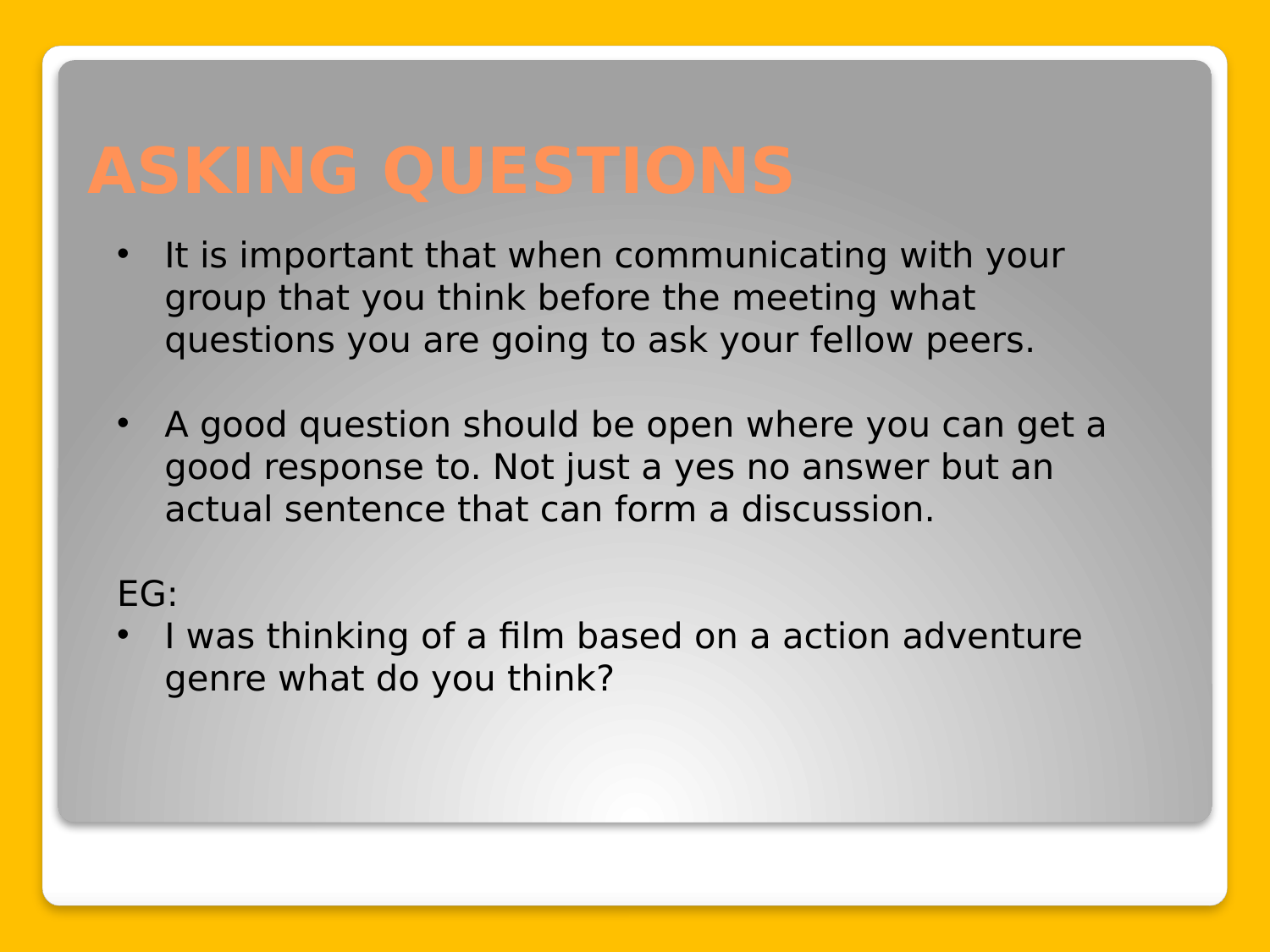

# ASKING QUESTIONS
It is important that when communicating with your group that you think before the meeting what questions you are going to ask your fellow peers.

A good question should be open where you can get a good response to. Not just a yes no answer but an actual sentence that can form a discussion.

EG:
I was thinking of a film based on a action adventure genre what do you think?